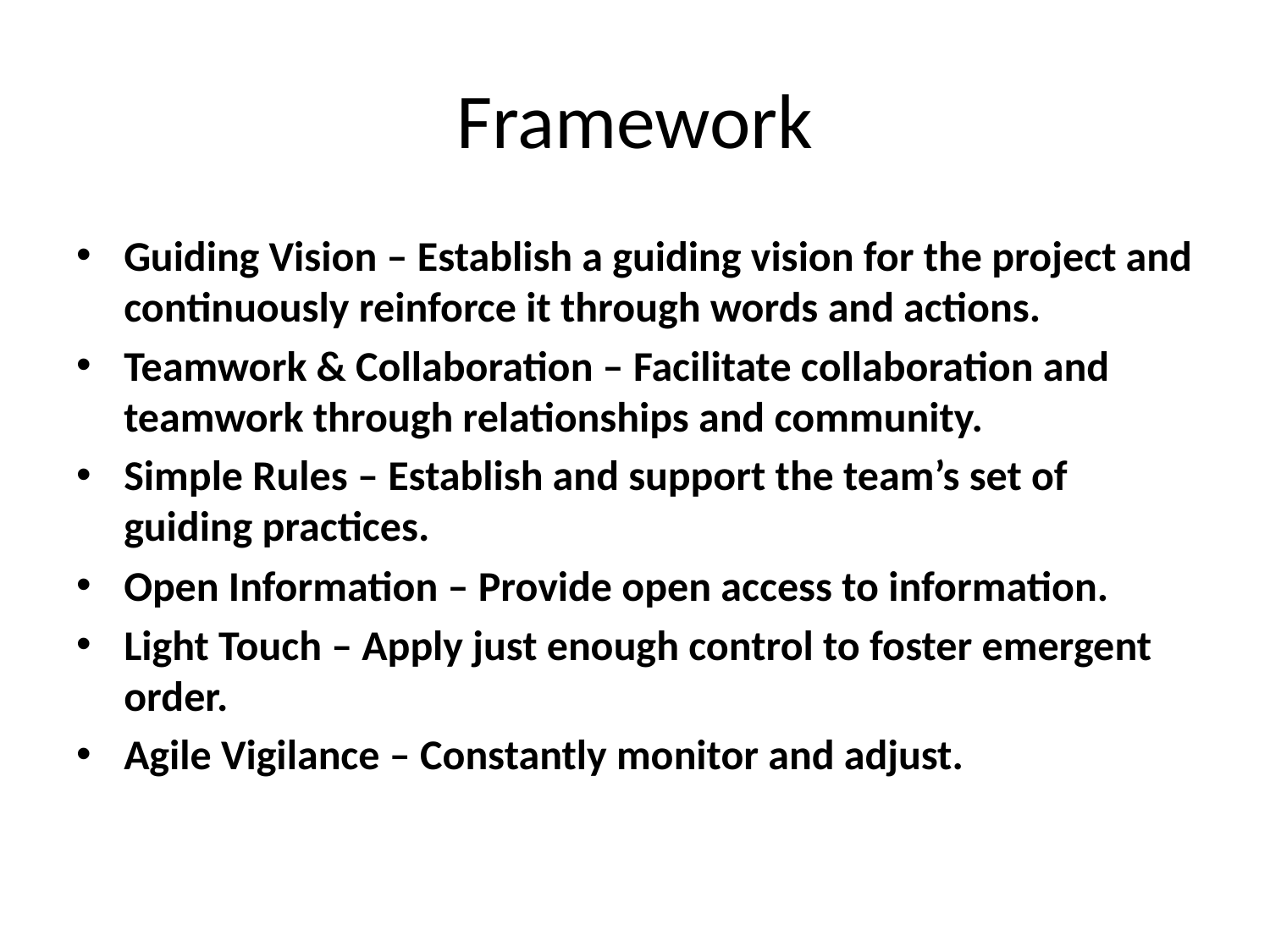

# Framework
Guiding Vision – Establish a guiding vision for the project and continuously reinforce it through words and actions.
Teamwork & Collaboration – Facilitate collaboration and teamwork through relationships and community.
Simple Rules – Establish and support the team’s set of guiding practices.
Open Information – Provide open access to information.
Light Touch – Apply just enough control to foster emergent order.
Agile Vigilance – Constantly monitor and adjust.